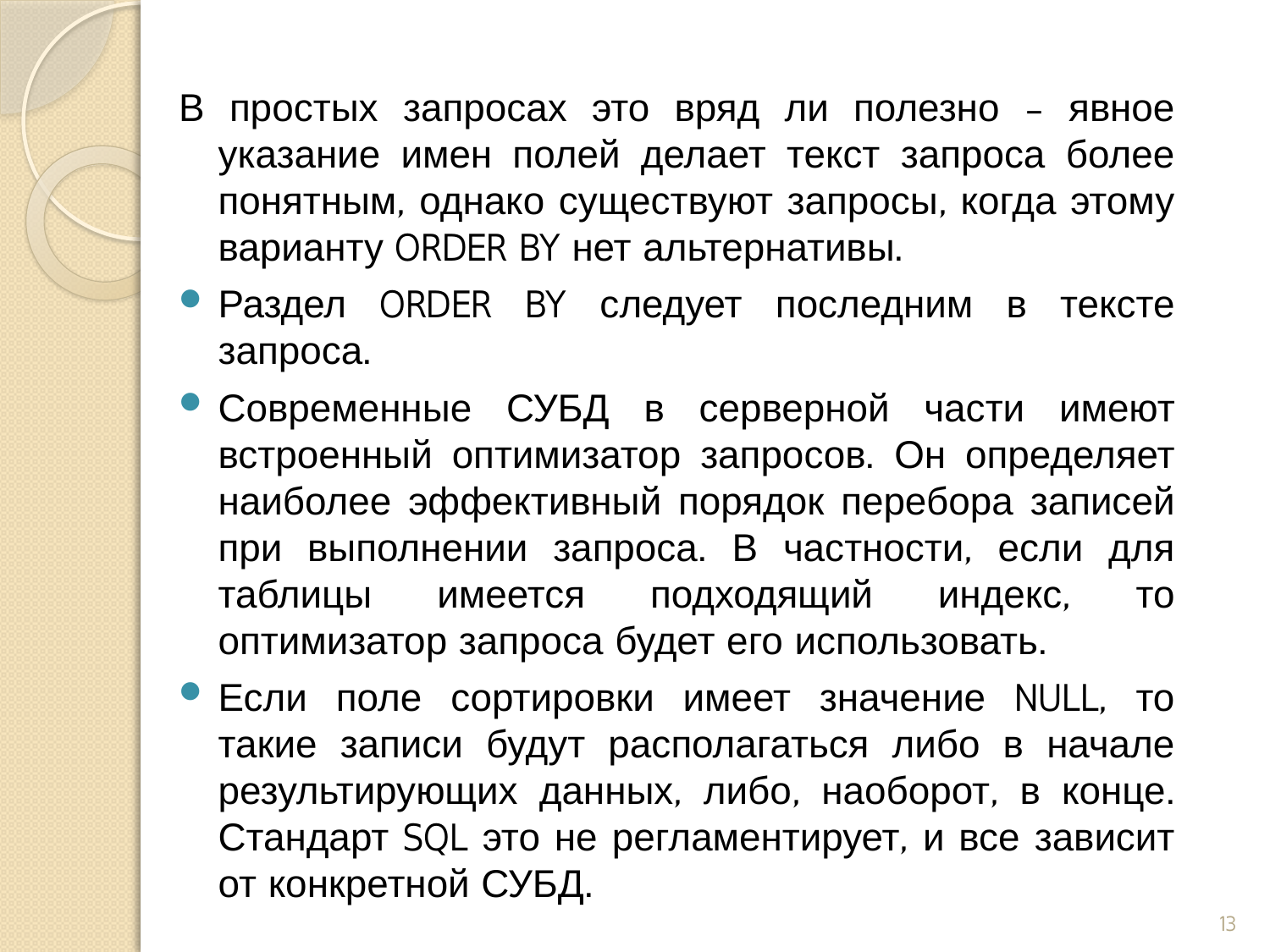

В простых запросах это вряд ли полезно – явное указание имен полей делает текст запроса более понятным, однако существуют запросы, когда этому варианту ORDER BY нет альтернативы.
Раздел ORDER BY следует последним в тексте запроса.
Современные СУБД в серверной части имеют встроенный оптимизатор запросов. Он определяет наиболее эффективный порядок перебора записей при выполнении запроса. В частности, если для таблицы имеется подходящий индекс, то оптимизатор запроса будет его использовать.
Если поле сортировки имеет значение NULL, то такие записи будут располагаться либо в начале результирующих данных, либо, наоборот, в конце. Стандарт SQL это не регламентирует, и все зависит от конкретной СУБД.
13